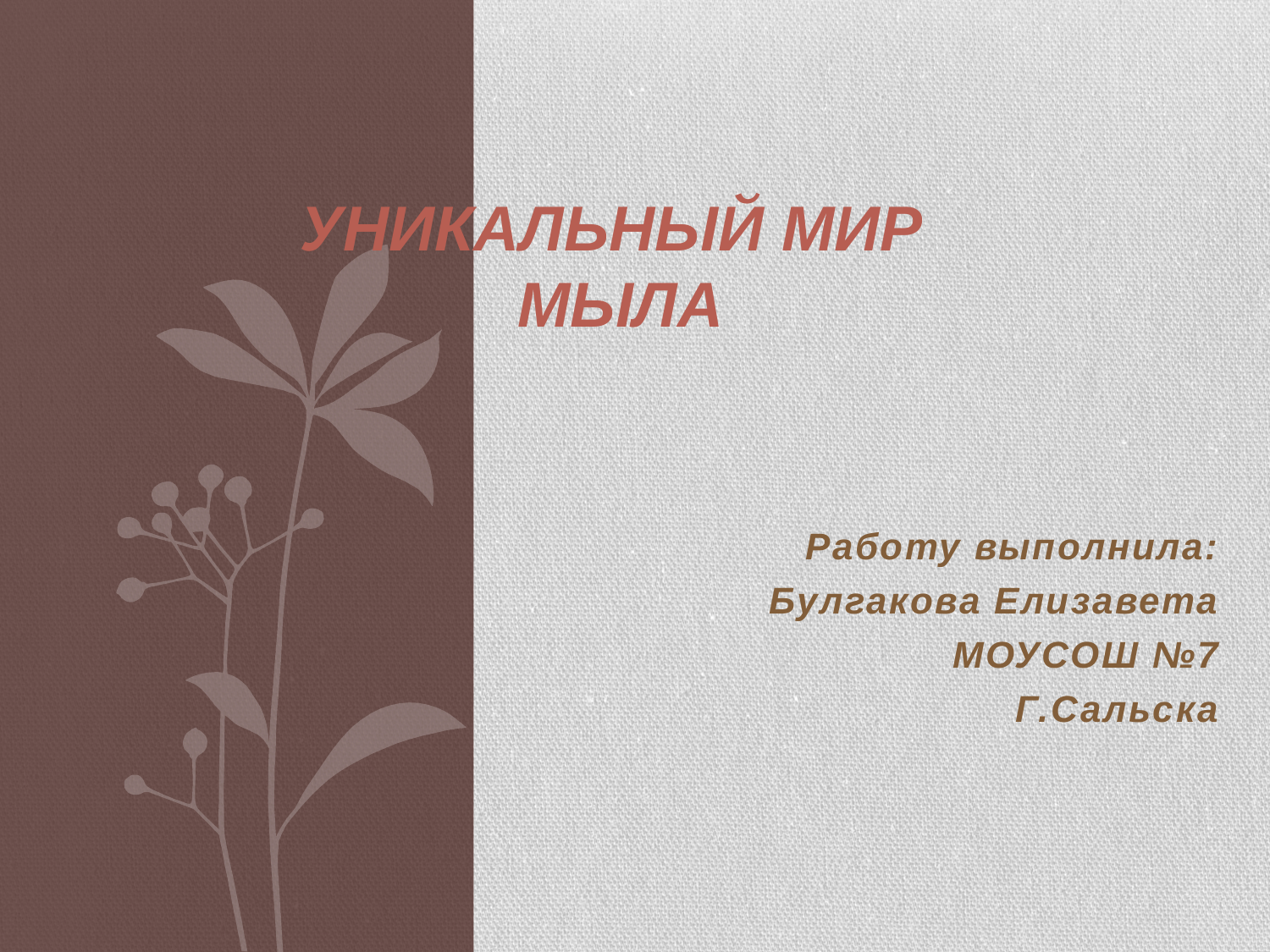

# Уникальный мир мыла
Работу выполнила:
Булгакова Елизавета
МОУСОШ №7
Г.Сальска